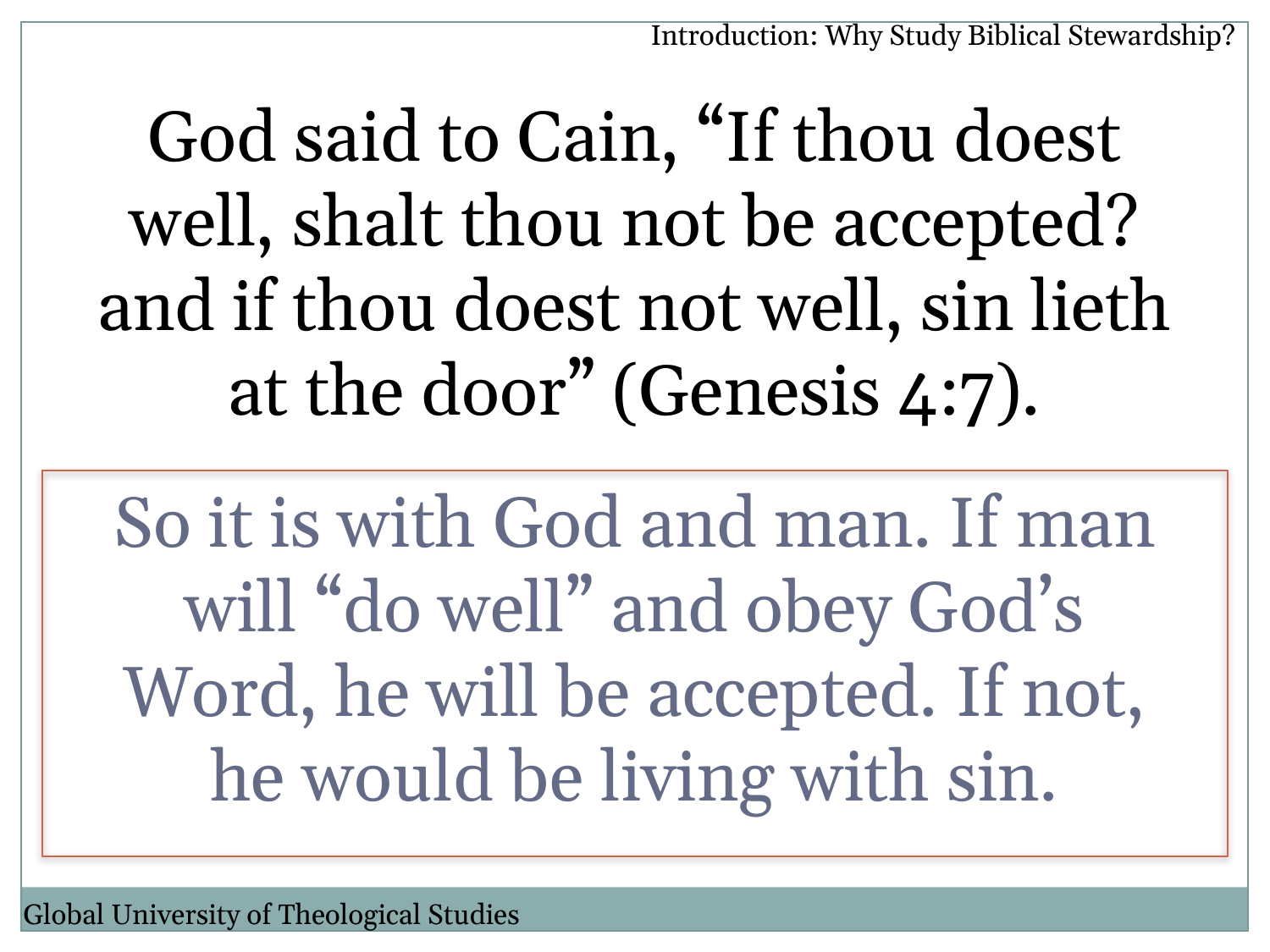

Introduction: Why Study Biblical Stewardship?
God said to Cain, “If thou doest well, shalt thou not be accepted? and if thou doest not well, sin lieth at the door” (Genesis 4:7).

So it is with God and man. If man will “do well” and obey God’s Word, he will be accepted. If not, he would be living with sin.

Global University of Theological Studies